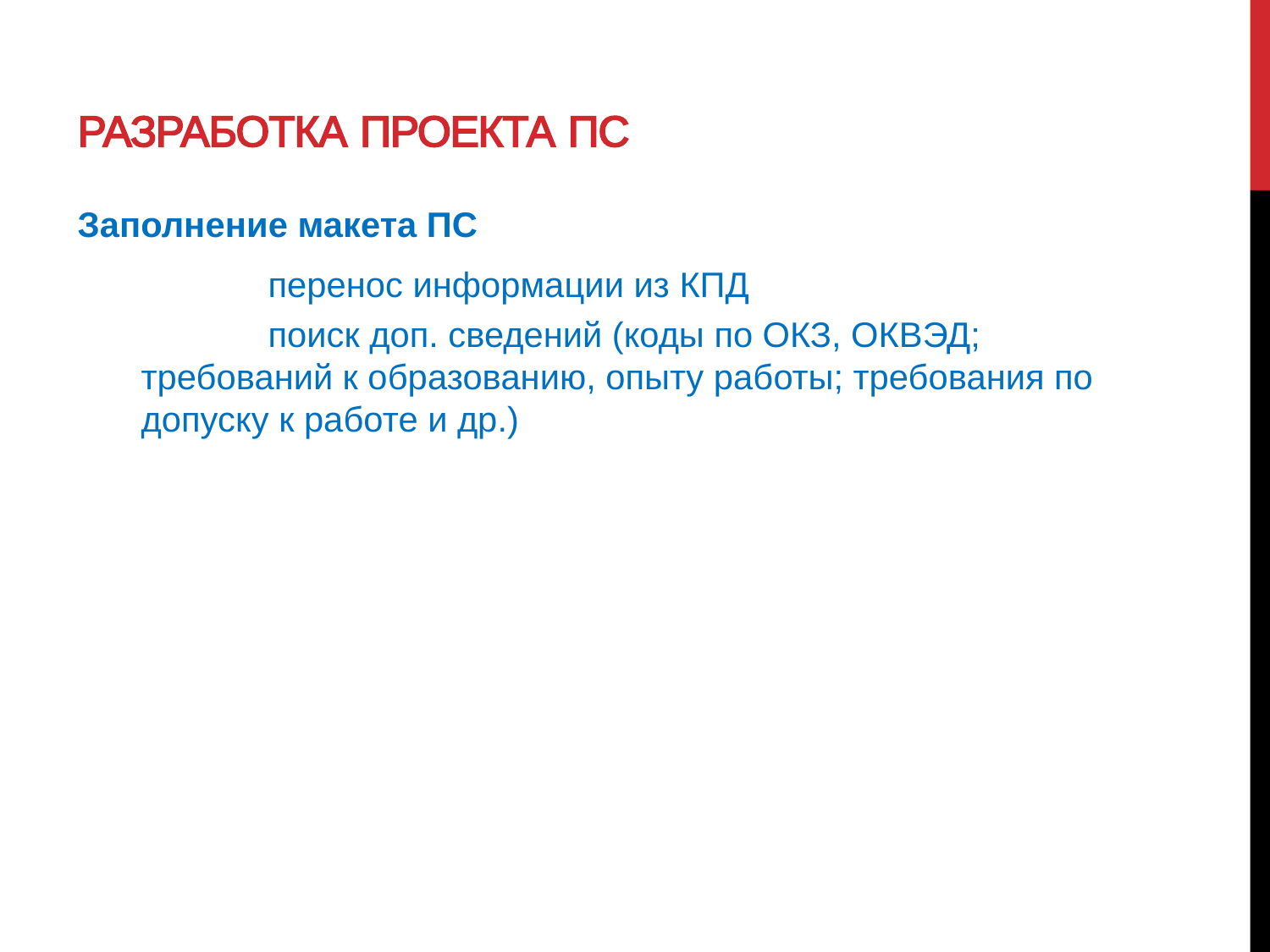

# Разработка проекта ПС
Заполнение макета ПС
		перенос информации из КПД
		поиск доп. сведений (коды по ОКЗ, ОКВЭД; требований к образованию, опыту работы; требования по допуску к работе и др.)